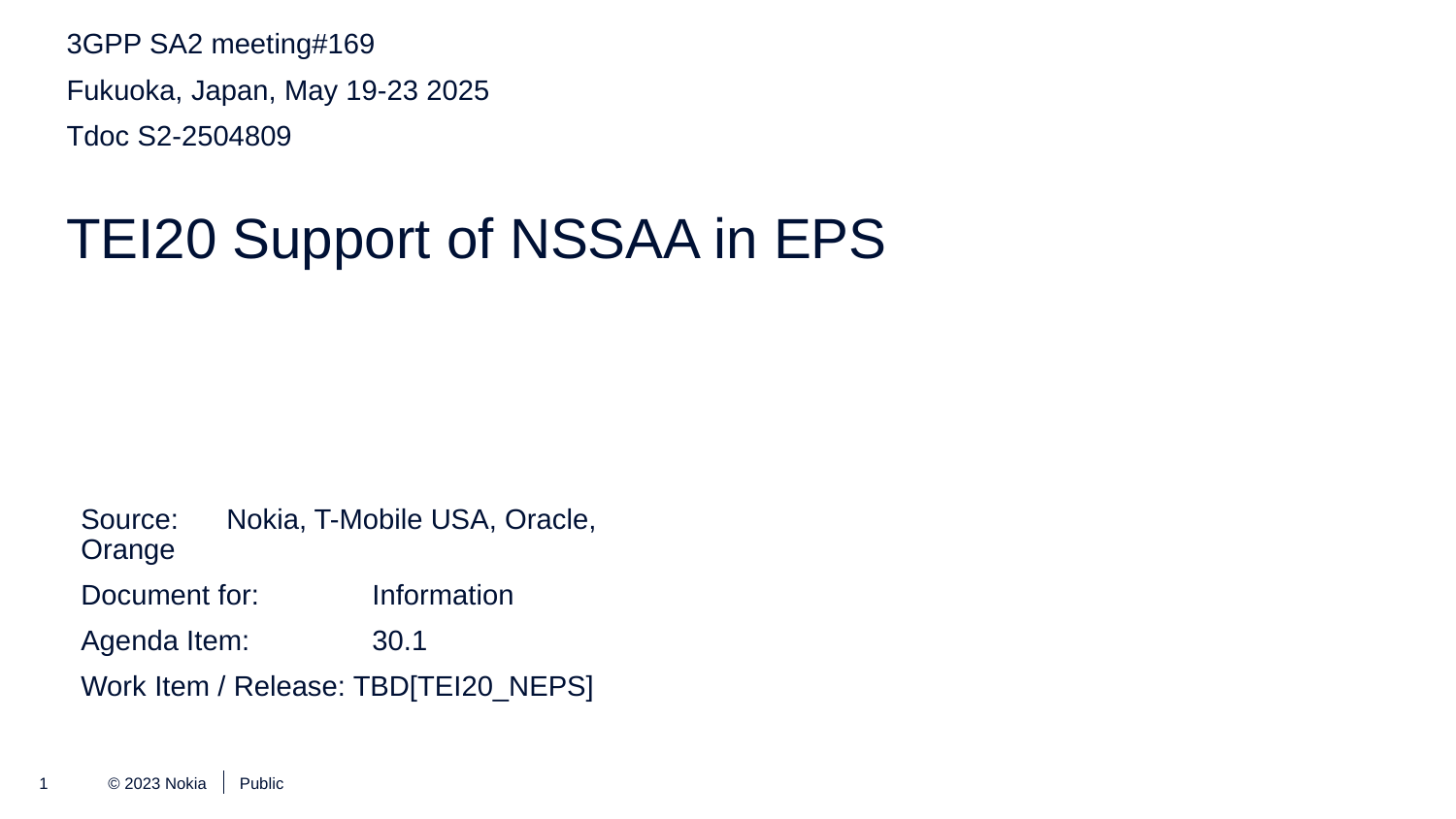

3GPP SA2 meeting#169
Fukuoka, Japan, May 19-23 2025
Tdoc S2-2504809
TEI20 Support of NSSAA in EPS
Source:	Nokia, T-Mobile USA, Oracle, Orange
Document for:	Information
Agenda Item:	30.1
Work Item / Release: TBD[TEI20_NEPS]

Public